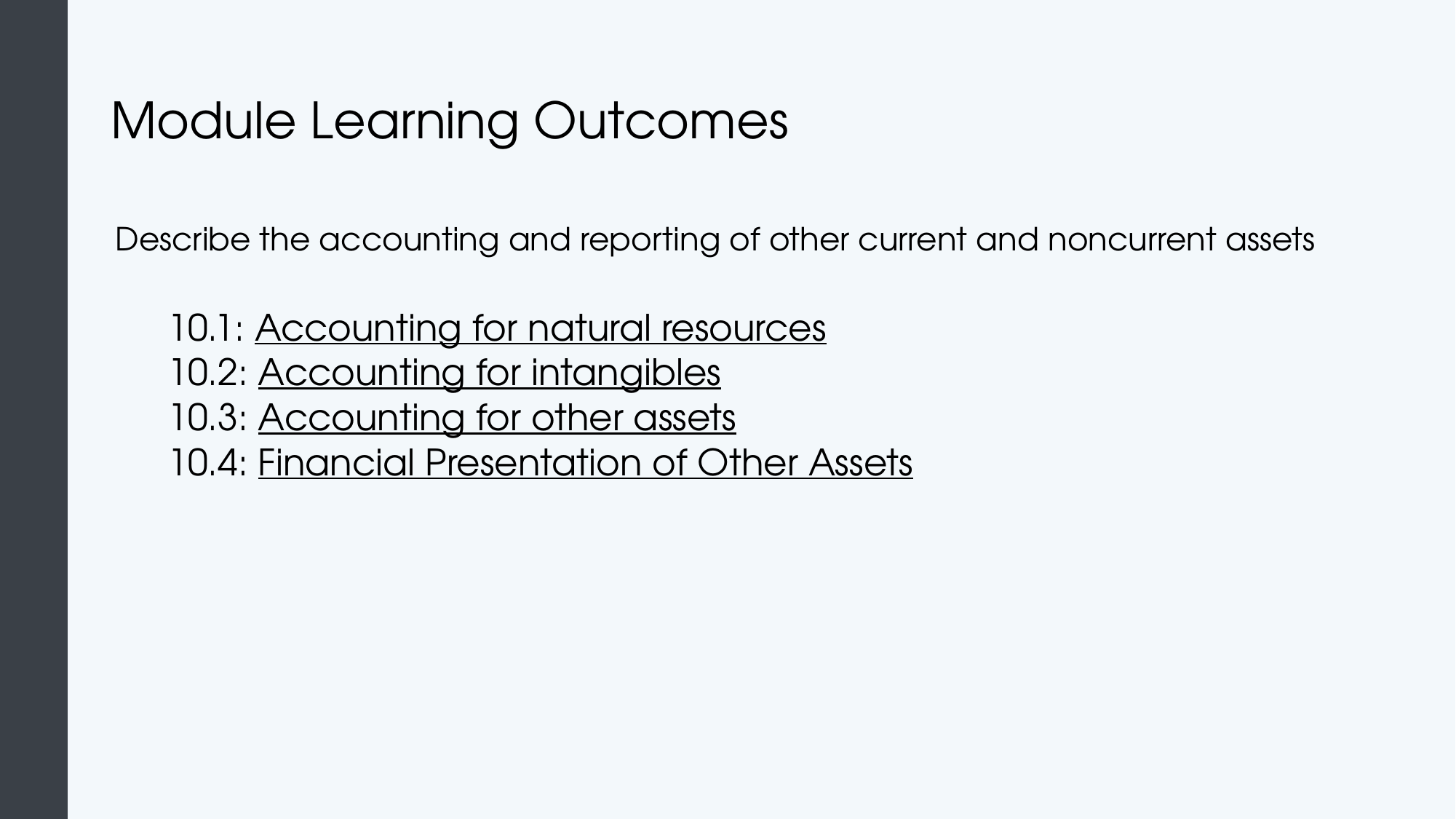

# Module Learning Outcomes
Describe the accounting and reporting of other current and noncurrent assets

10.1: Accounting for natural resources
10.2: Accounting for intangibles
10.3: Accounting for other assets
10.4: Financial Presentation of Other Assets